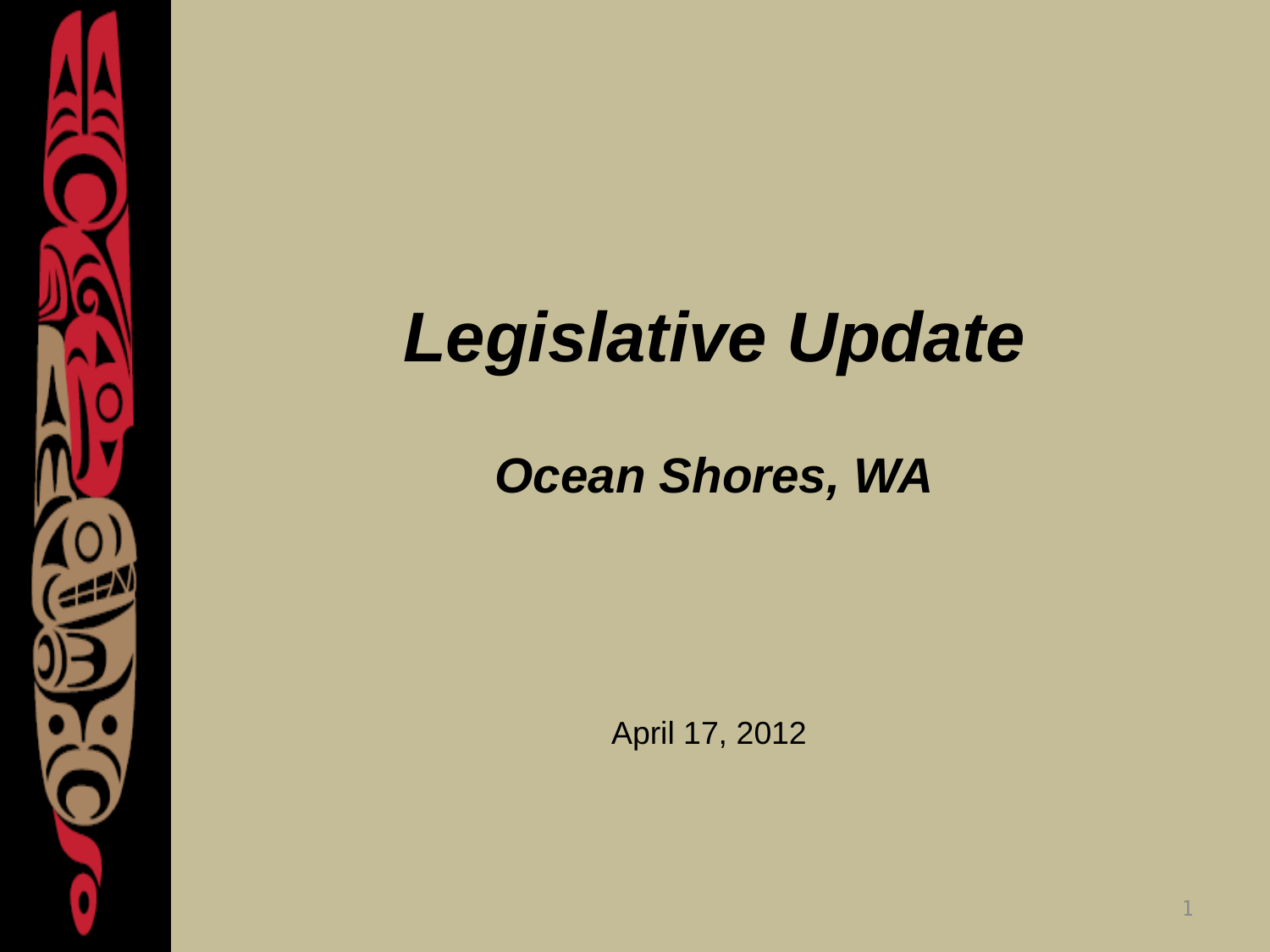

# Legislative Update Ocean Shores, WA

April 17, 2012

1